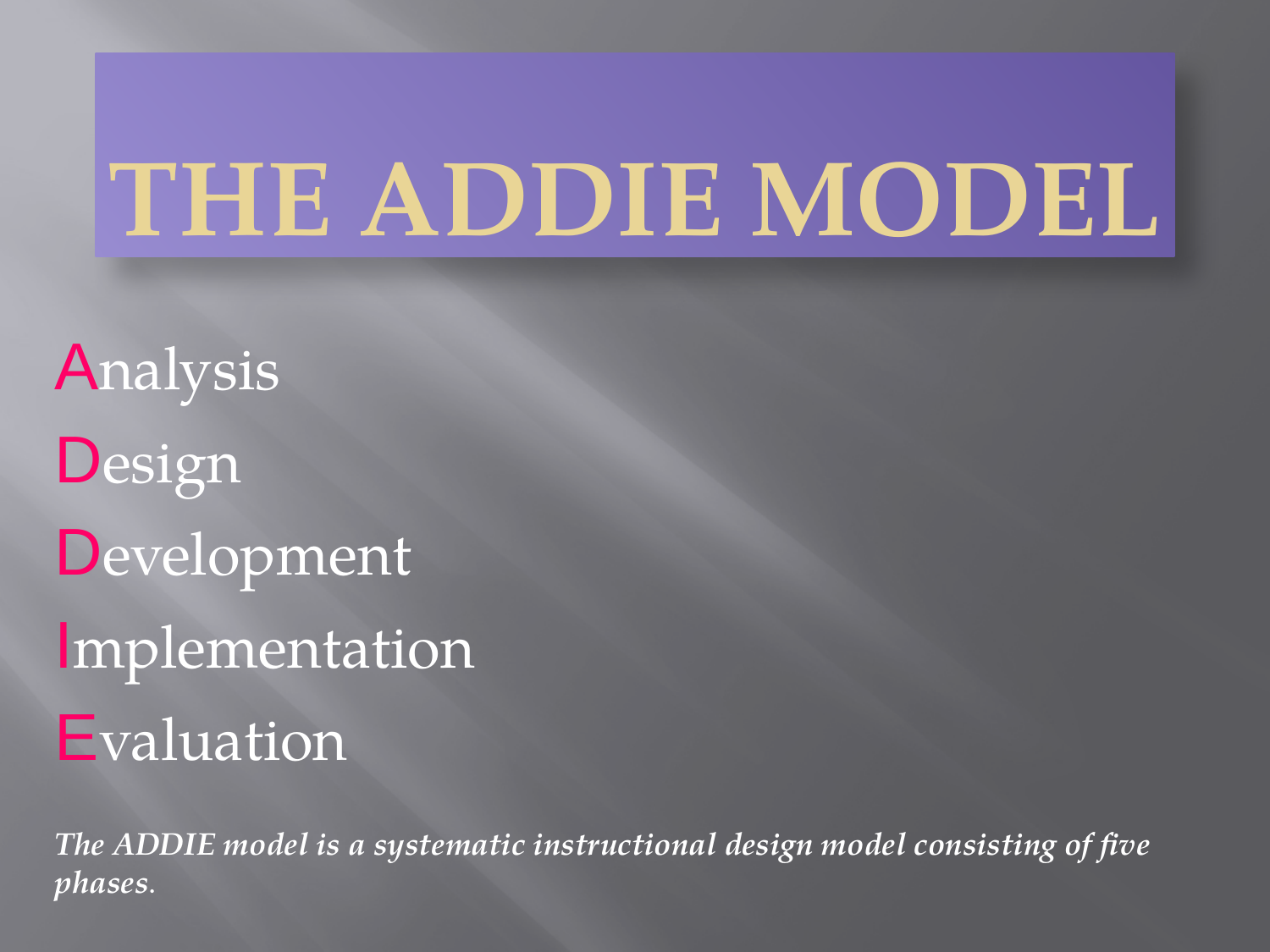

# The ADDIE Model
Analysis
Design
Development
Implementation
Evaluation

The ADDIE model is a systematic instructional design model consisting of five phases.